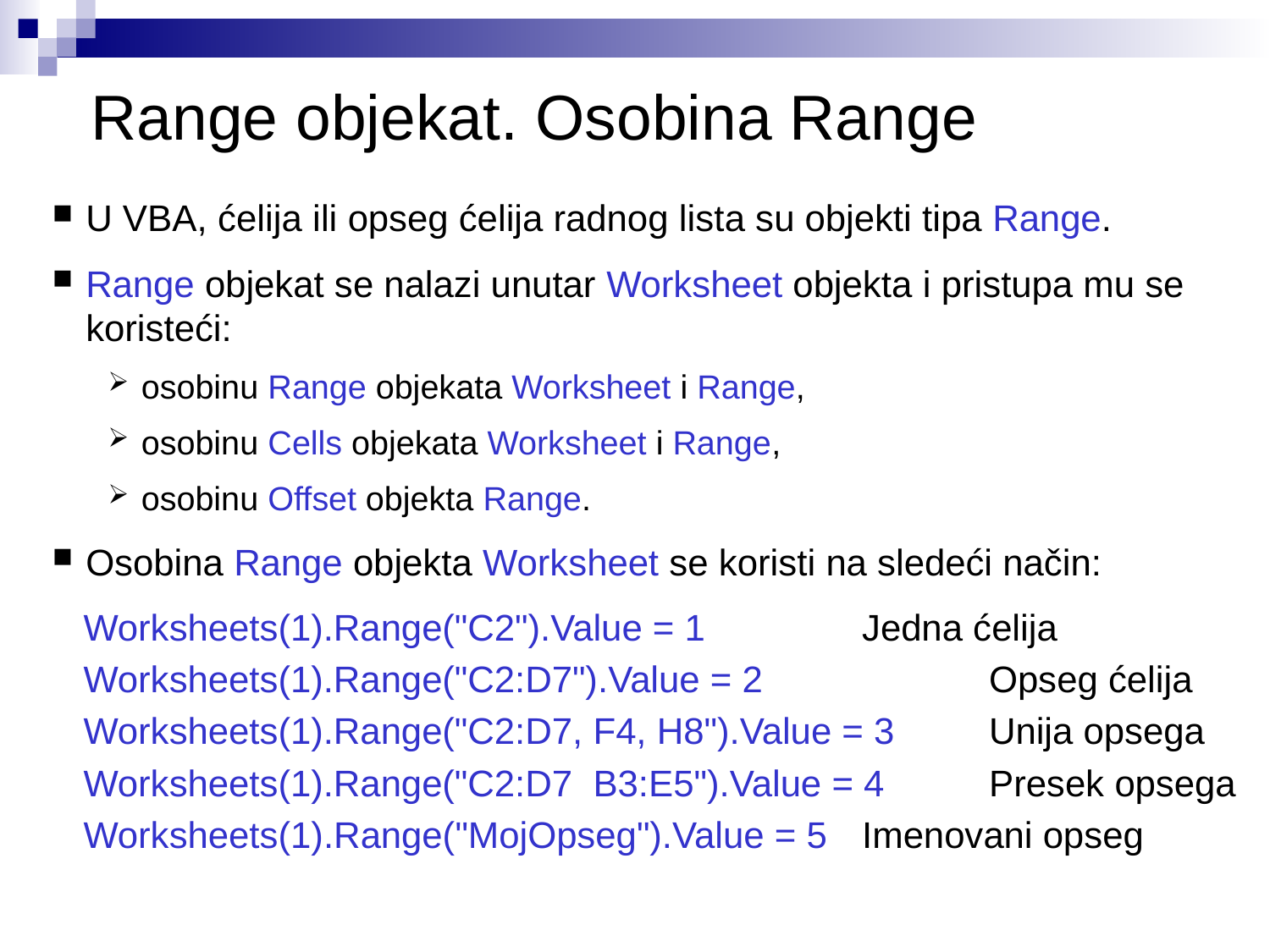

# Range objekat. Osobina Range
U VBA, ćelija ili opseg ćelija radnog lista su objekti tipa Range.
Range objekat se nalazi unutar Worksheet objekta i pristupa mu se koristeći:
osobinu Range objekata Worksheet i Range,
osobinu Cells objekata Worksheet i Range,
osobinu Offset objekta Range.
Osobina Range objekta Worksheet se koristi na sledeći način:
   Worksheets(1).Range("C2").Value = 1		Jedna ćelija
   Worksheets(1).Range("C2:D7").Value = 2		Opseg ćelija
   Worksheets(1).Range("C2:D7, F4, H8").Value = 3	Unija opsega
   Worksheets(1).Range("C2:D7  B3:E5").Value = 4	Presek opsega
   Worksheets(1).Range("MojOpseg").Value = 5	Imenovani opseg